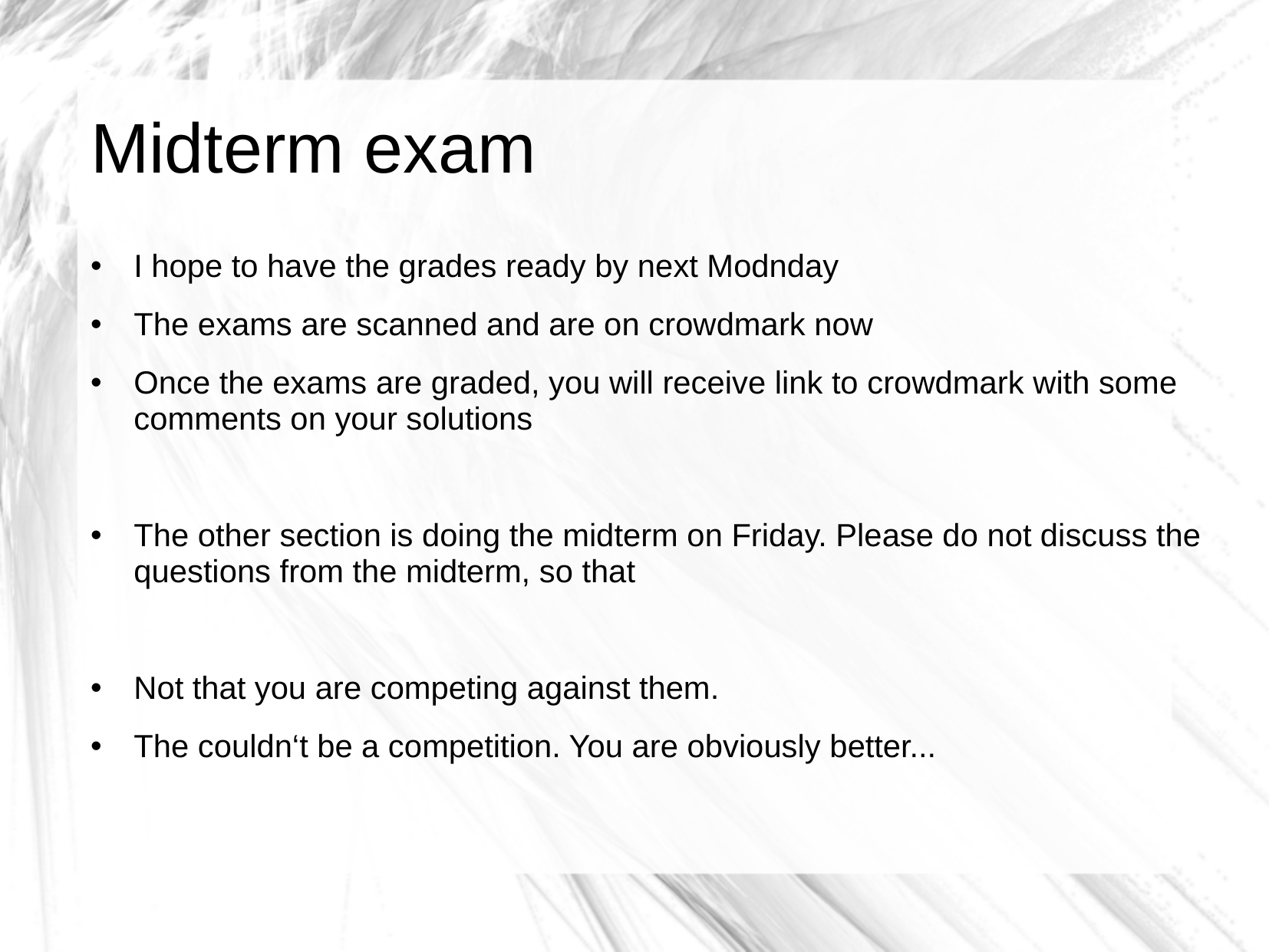

Midterm exam
I hope to have the grades ready by next Modnday
The exams are scanned and are on crowdmark now
Once the exams are graded, you will receive link to crowdmark with some comments on your solutions

The other section is doing the midterm on Friday. Please do not discuss the questions from the midterm, so that

Not that you are competing against them.
The couldn‘t be a competition. You are obviously better...